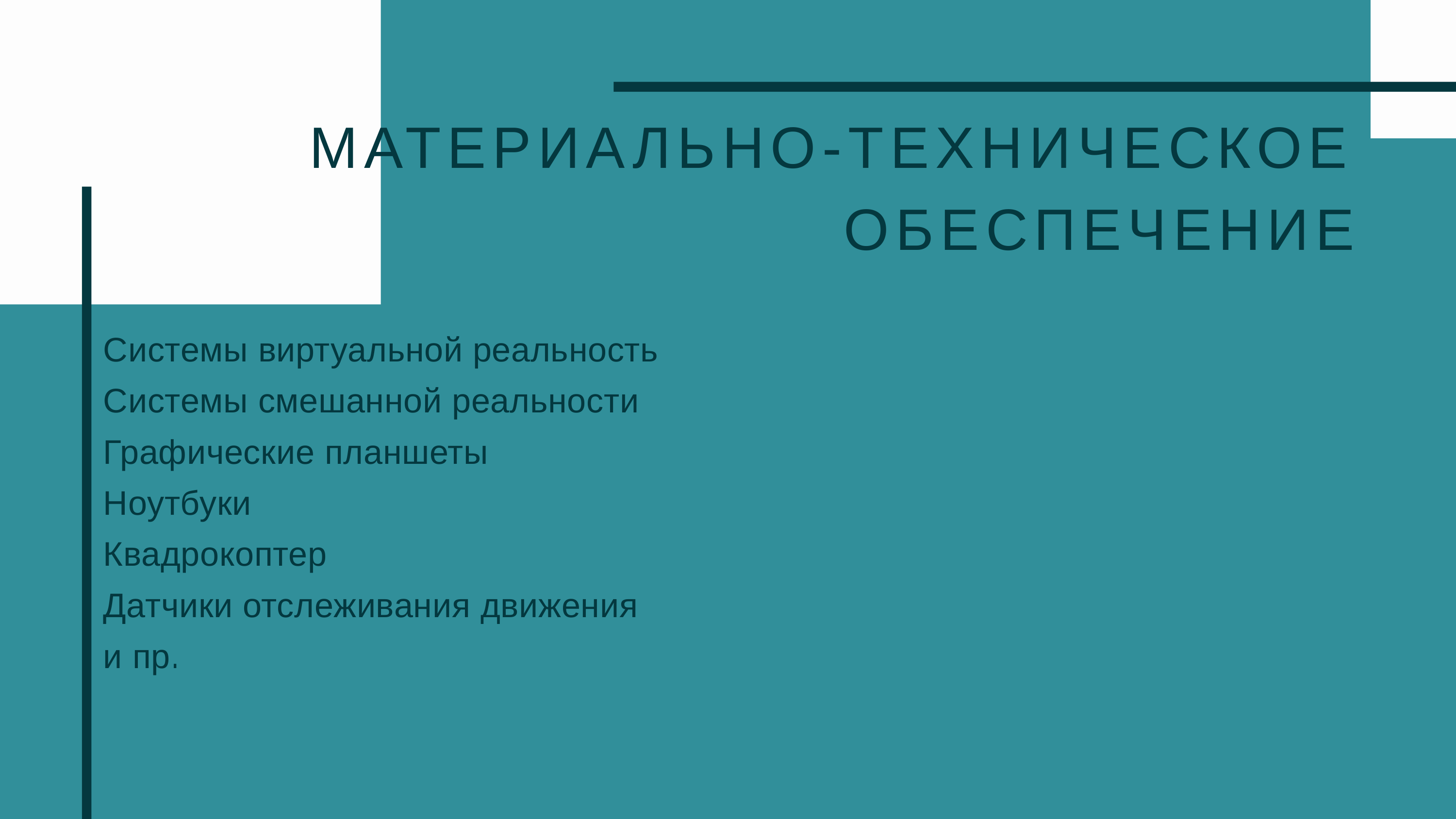

МАТЕРИАЛЬНО-ТЕХНИЧЕСКОЕ ОБЕСПЕЧЕНИЕ

Системы виртуальной реальность
Системы смешанной реальности
Графические планшеты
Ноутбуки
Квадрокоптер
Датчики отслеживания движения
и пр.